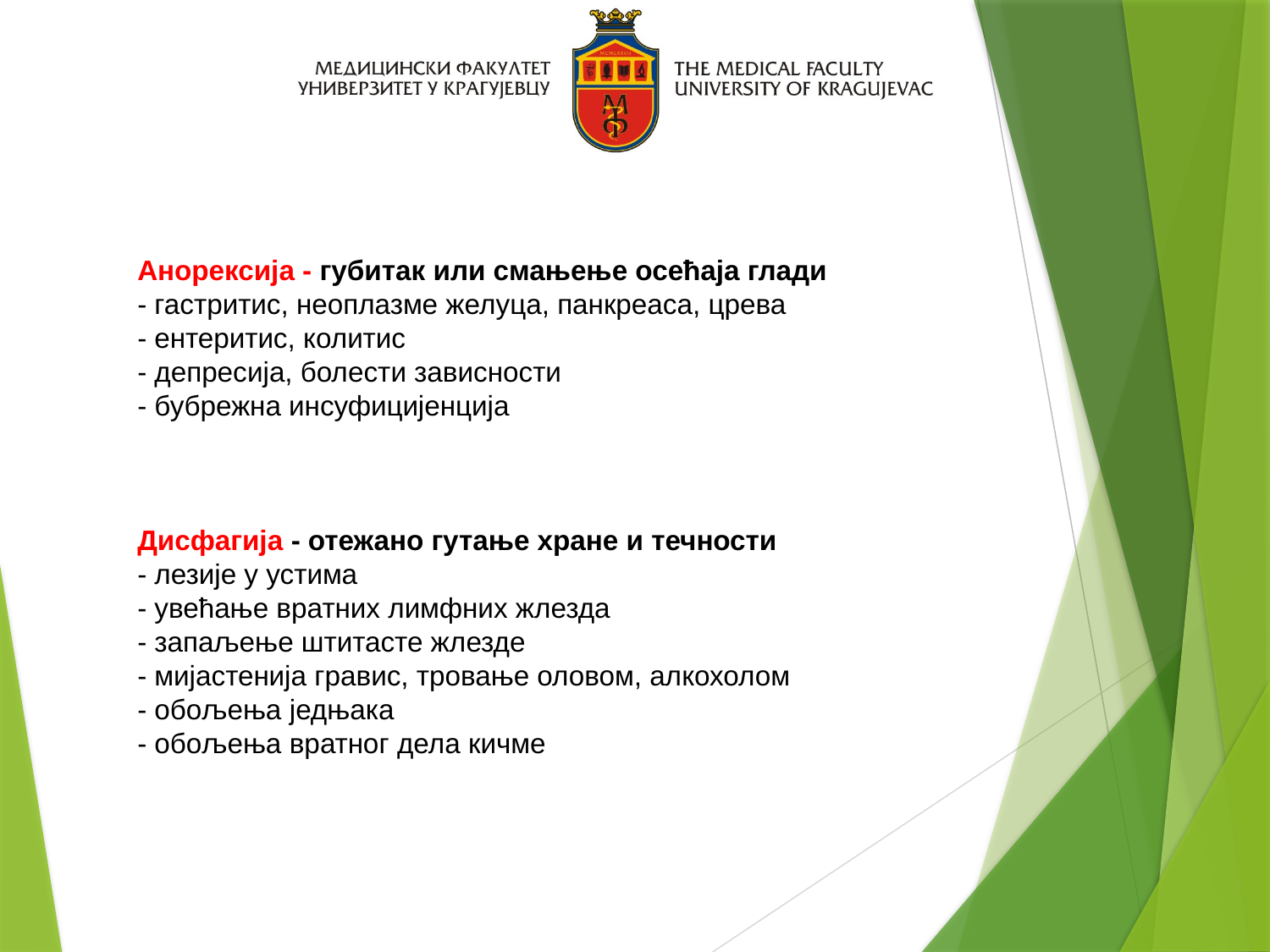

Анорексија - губитак или смањење осећаја глади
- гастритис, неоплазме желуца, панкреаса, црева
- ентеритис, колитис
- депресија, болести зависности
- бубрежна инсуфицијенција

Дисфагија - отежано гутање хране и течности
- лезије у устима
- увећање вратних лимфних жлезда
- запаљење штитасте жлезде
- мијастенија гравис, тровање оловом, алкохолом
- обољења једњака
- обољења вратног дела кичме